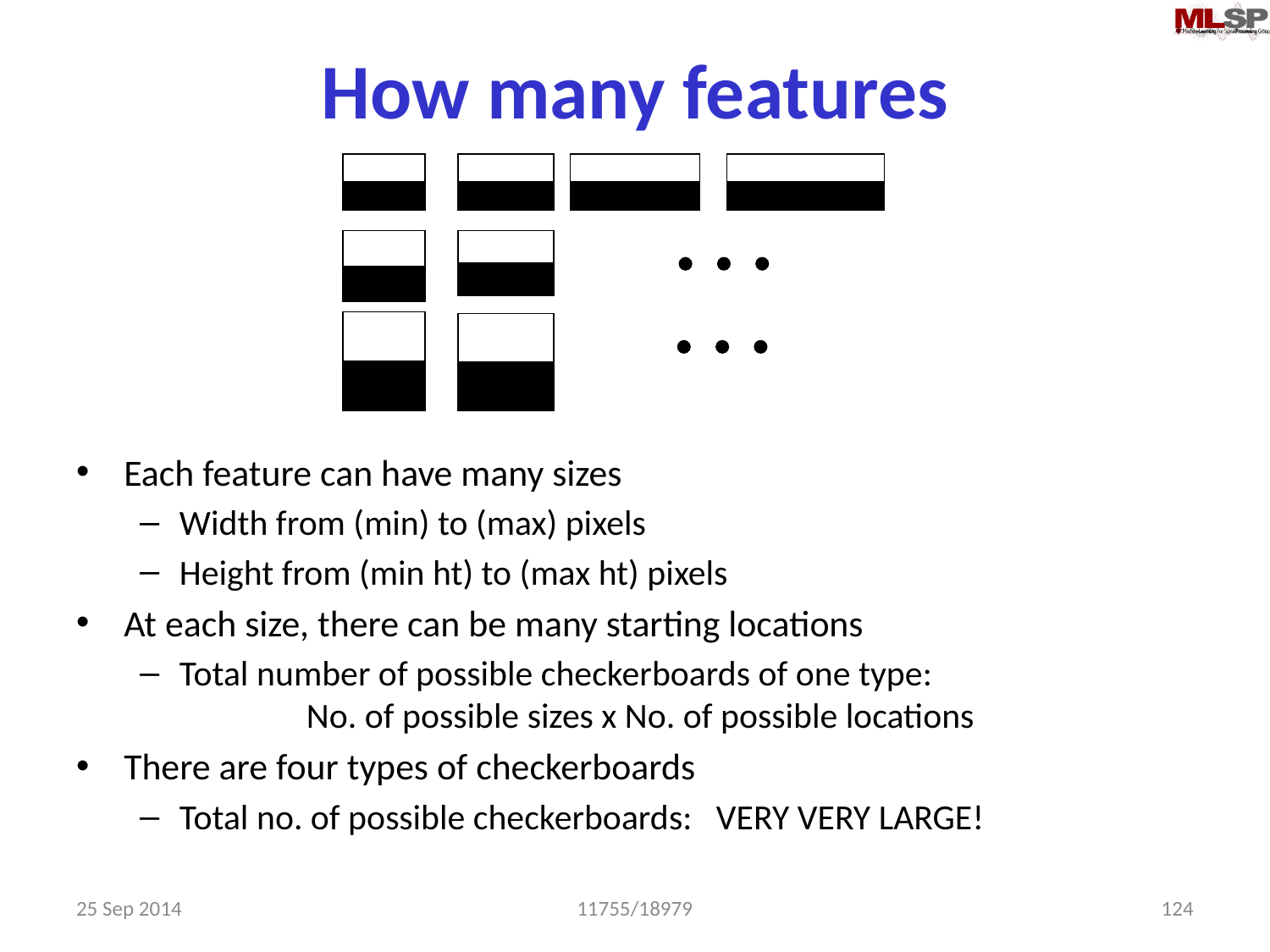

# How many features

Each feature can have many sizes
Width from (min) to (max) pixels
Height from (min ht) to (max ht) pixels
At each size, there can be many starting locations
Total number of possible checkerboards of one type:
	No. of possible sizes x No. of possible locations
There are four types of checkerboards
Total no. of possible checkerboards:   VERY VERY LARGE!
25 Sep 2014
11755/18979
124